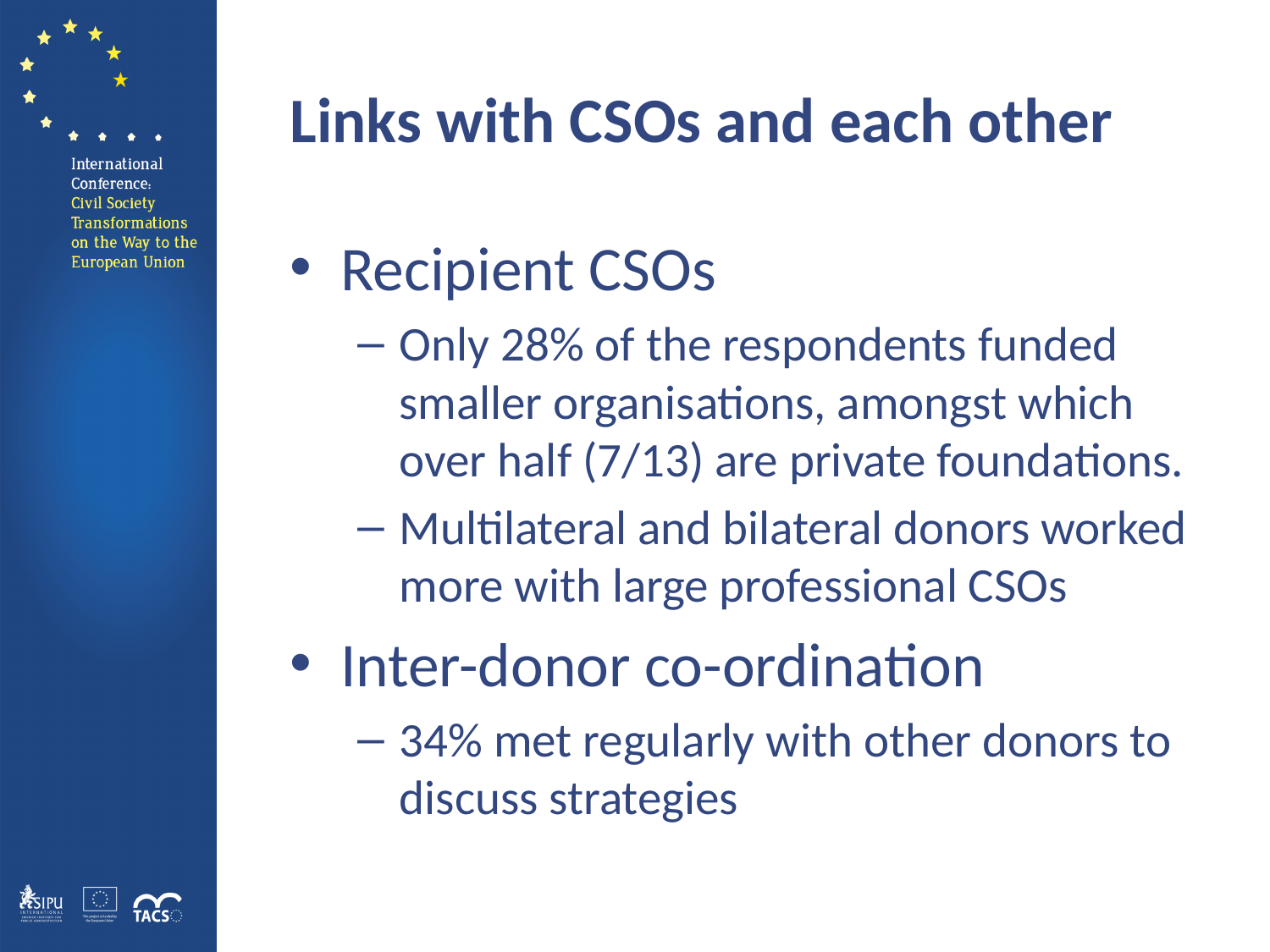

# Links with CSOs and each other
Recipient CSOs
Only 28% of the respondents funded smaller organisations, amongst which over half (7/13) are private foundations.
Multilateral and bilateral donors worked more with large professional CSOs
Inter-donor co-ordination
34% met regularly with other donors to discuss strategies